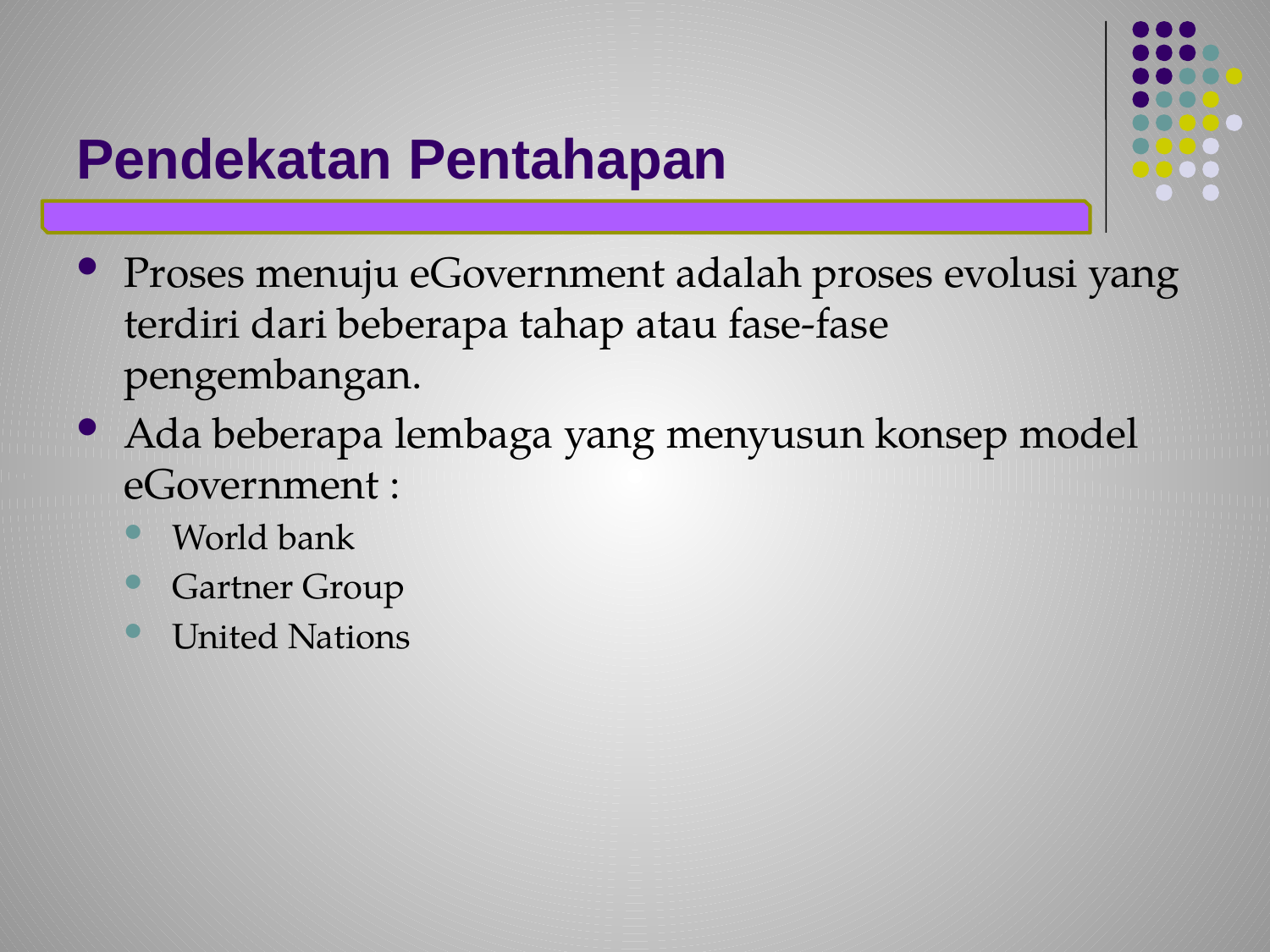

# Pendekatan Pentahapan

Proses menuju eGovernment adalah proses evolusi yang terdiri dari beberapa tahap atau fase-fase pengembangan.
Ada beberapa lembaga yang menyusun konsep model eGovernment :
World bank
Gartner Group
United Nations